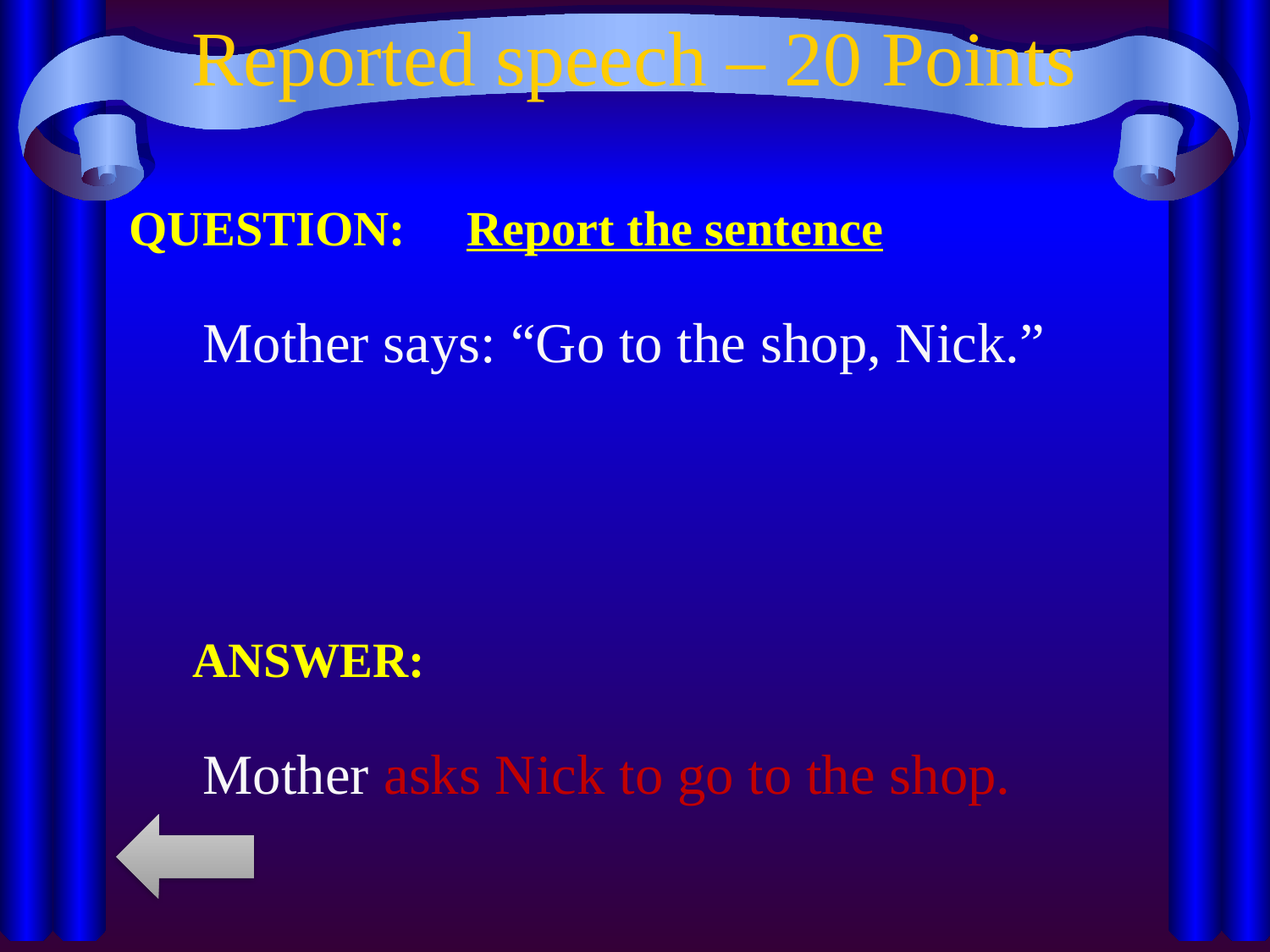

# Reported speech – 20 Points
QUESTION:     Report the sentence

 Mother says: “Go to the shop, Nick.”

ANSWER:

 Mother asks Nick to go to the shop.